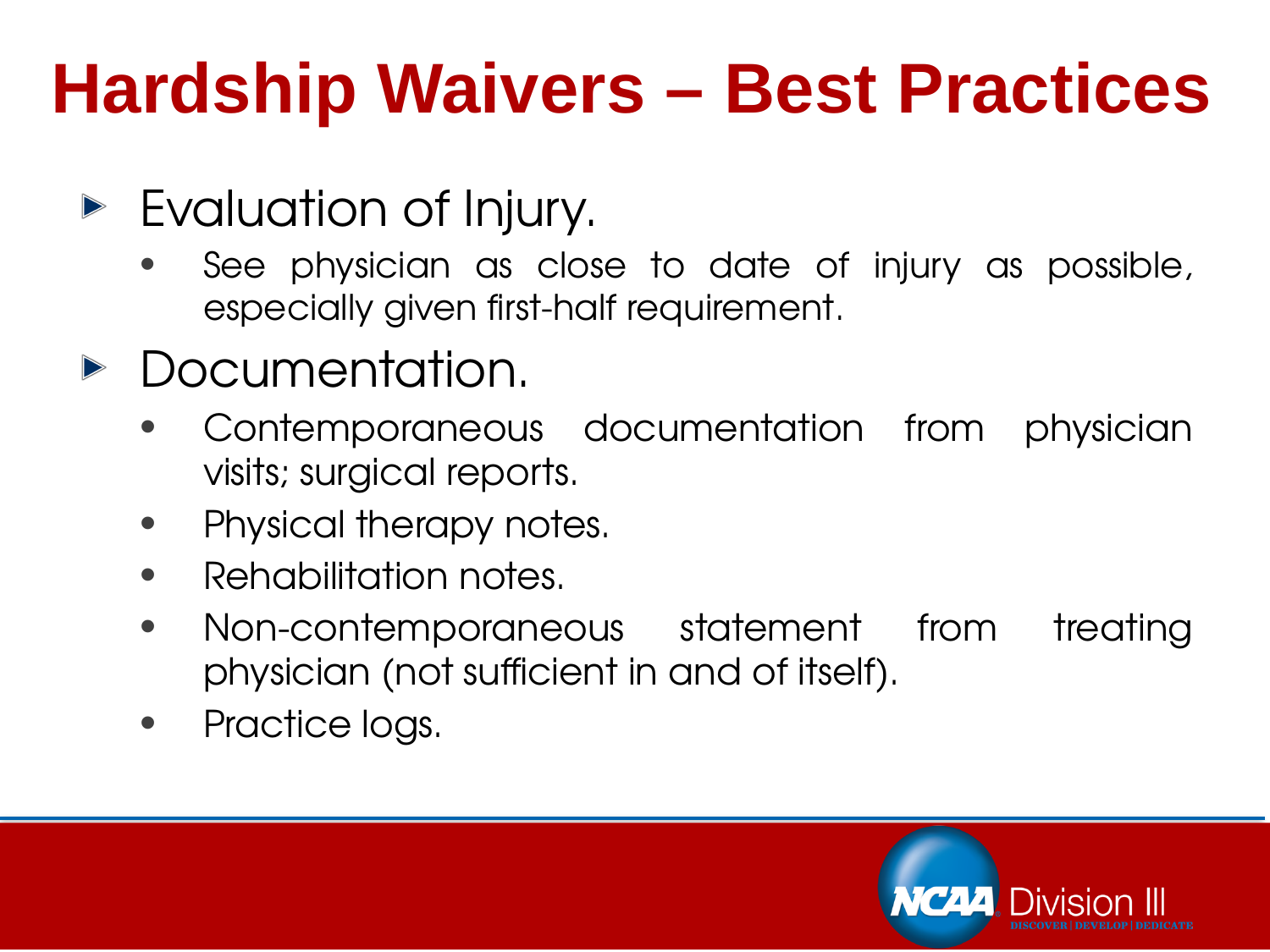

# Hardship Waivers – Best Practices
Evaluation of Injury.
See physician as close to date of injury as possible, especially given first-half requirement.
Documentation.
Contemporaneous documentation from physician visits; surgical reports.
Physical therapy notes.
Rehabilitation notes.
Non-contemporaneous statement from treating physician (not sufficient in and of itself).
Practice logs.